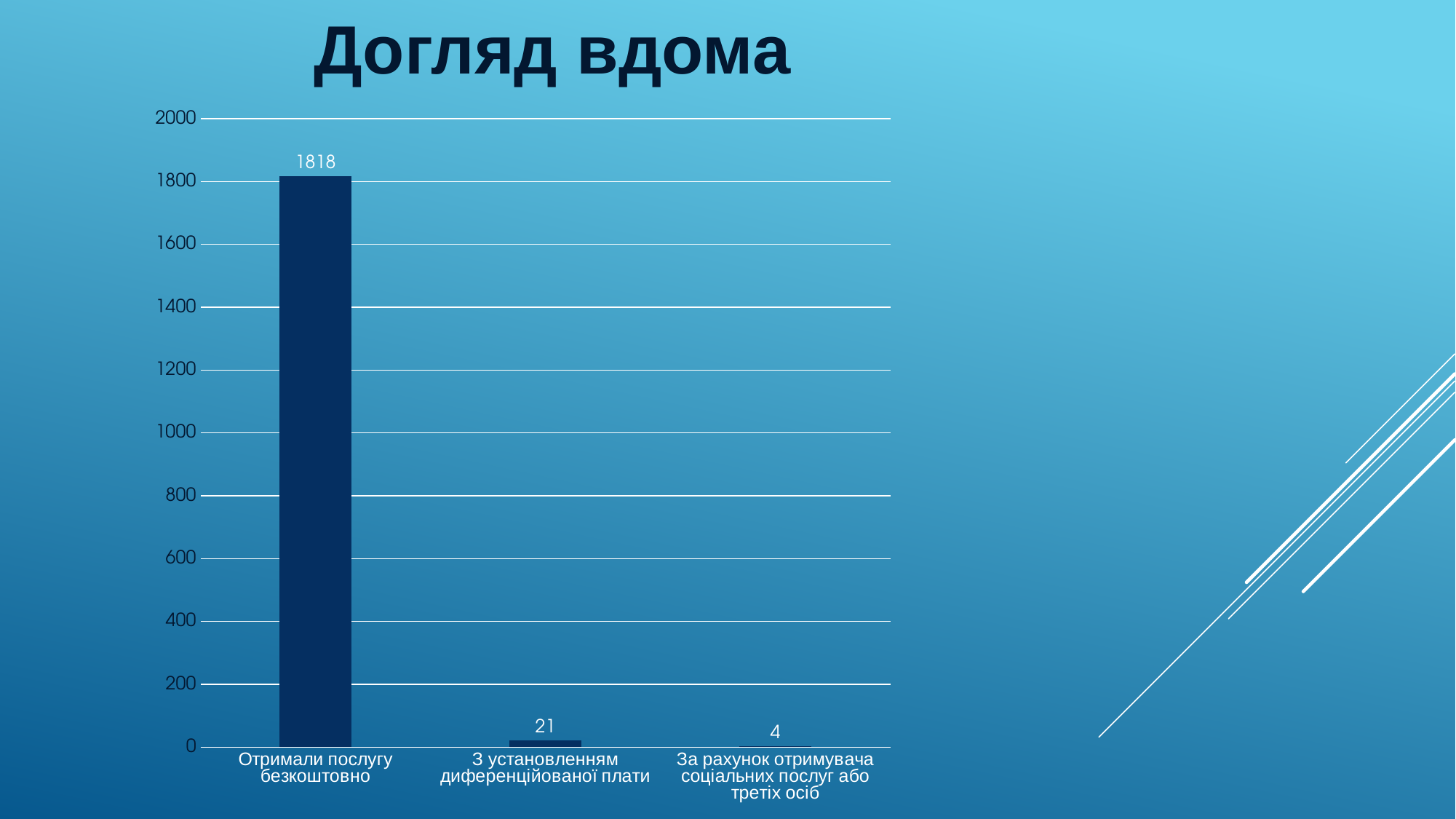

Догляд вдома

### Chart

| Category | Ряд 1 |
|---|---|
| Отримали послугу безкоштовно | 1818.0 |
| З установленням диференційованої плати | 21.0 |
| За рахунок отримувача соціальних послуг або третіх осіб | 4.0 |